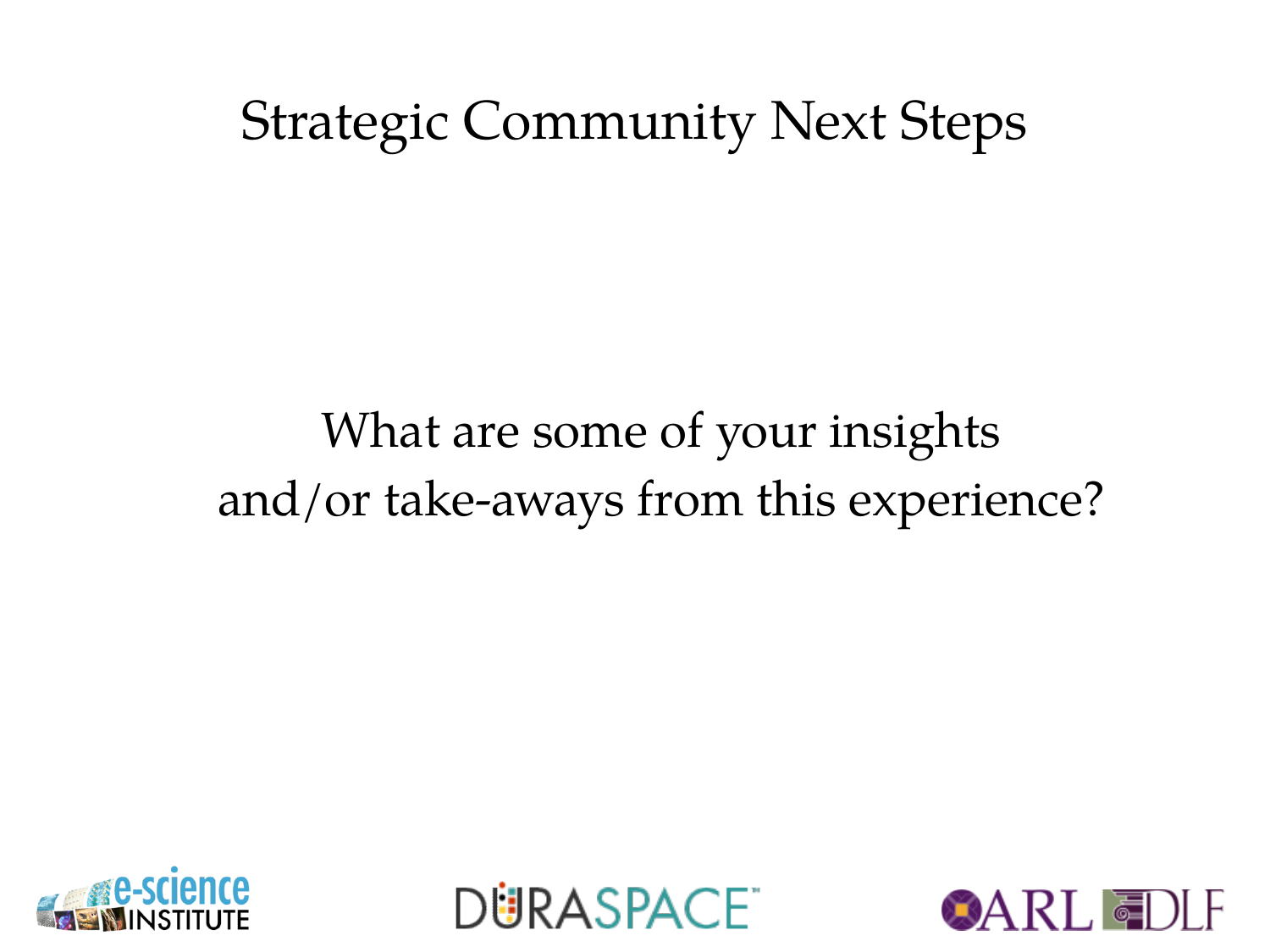

# Strategic Community Next Steps
What are some of your insights
and/or take-aways from this experience?